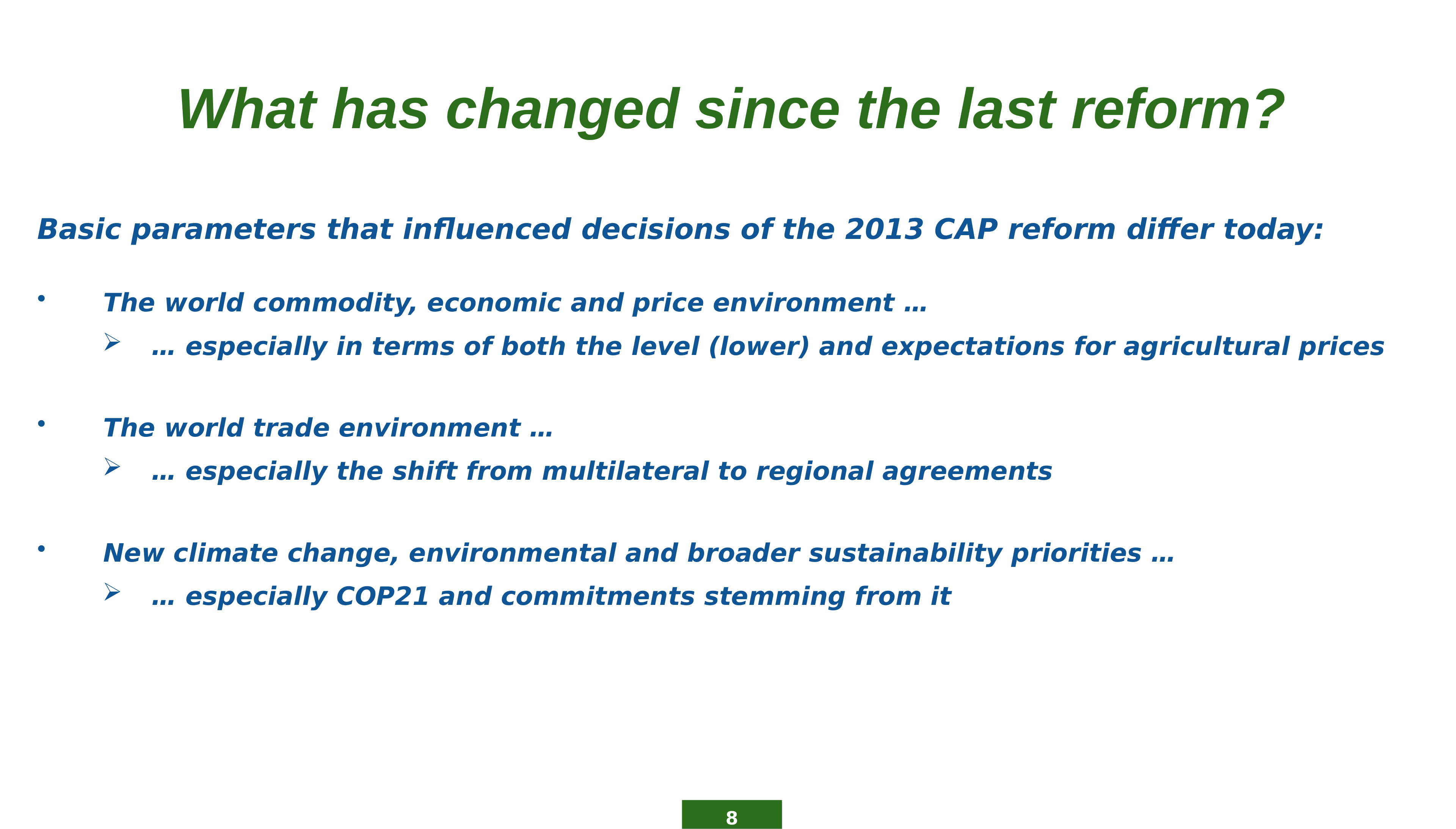

# What has changed since the last reform?

Basic parameters that influenced decisions of the 2013 CAP reform differ today:

The world commodity, economic and price environment …

… especially in terms of both the level (lower) and expectations for agricultural prices

The world trade environment …

… especially the shift from multilateral to regional agreements

New climate change, environmental and broader sustainability priorities …

… especially COP21 and commitments stemming from it
8
8